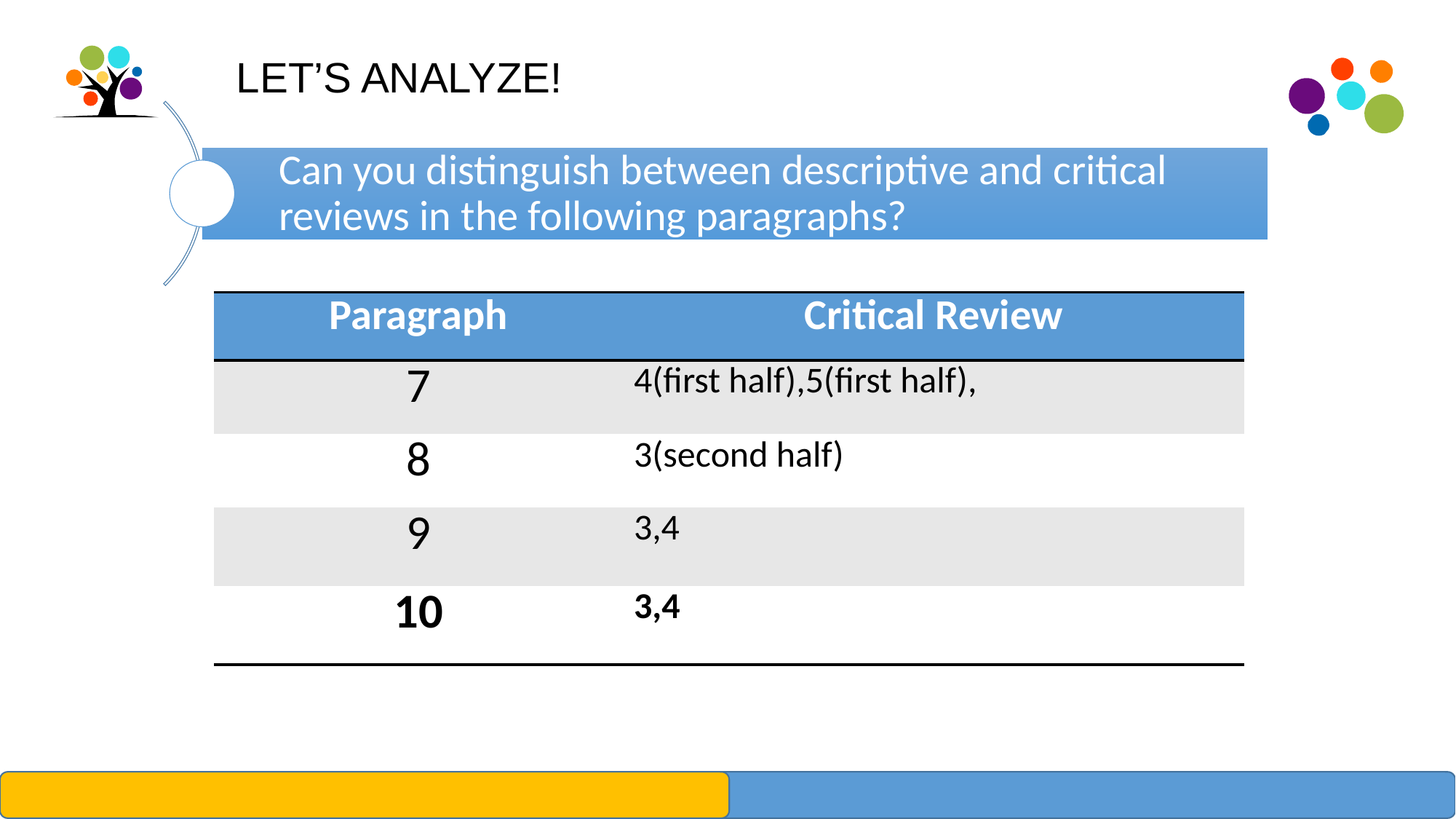

LET’S ANALYZE!
Can you distinguish between descriptive and critical reviews in the following paragraphs?
| Paragraph | Critical Review |
| --- | --- |
| 7 | 4(first half),5(first half), |
| 8 | 3(second half) |
| 9 | 3,4 |
| 10 | 3,4 |